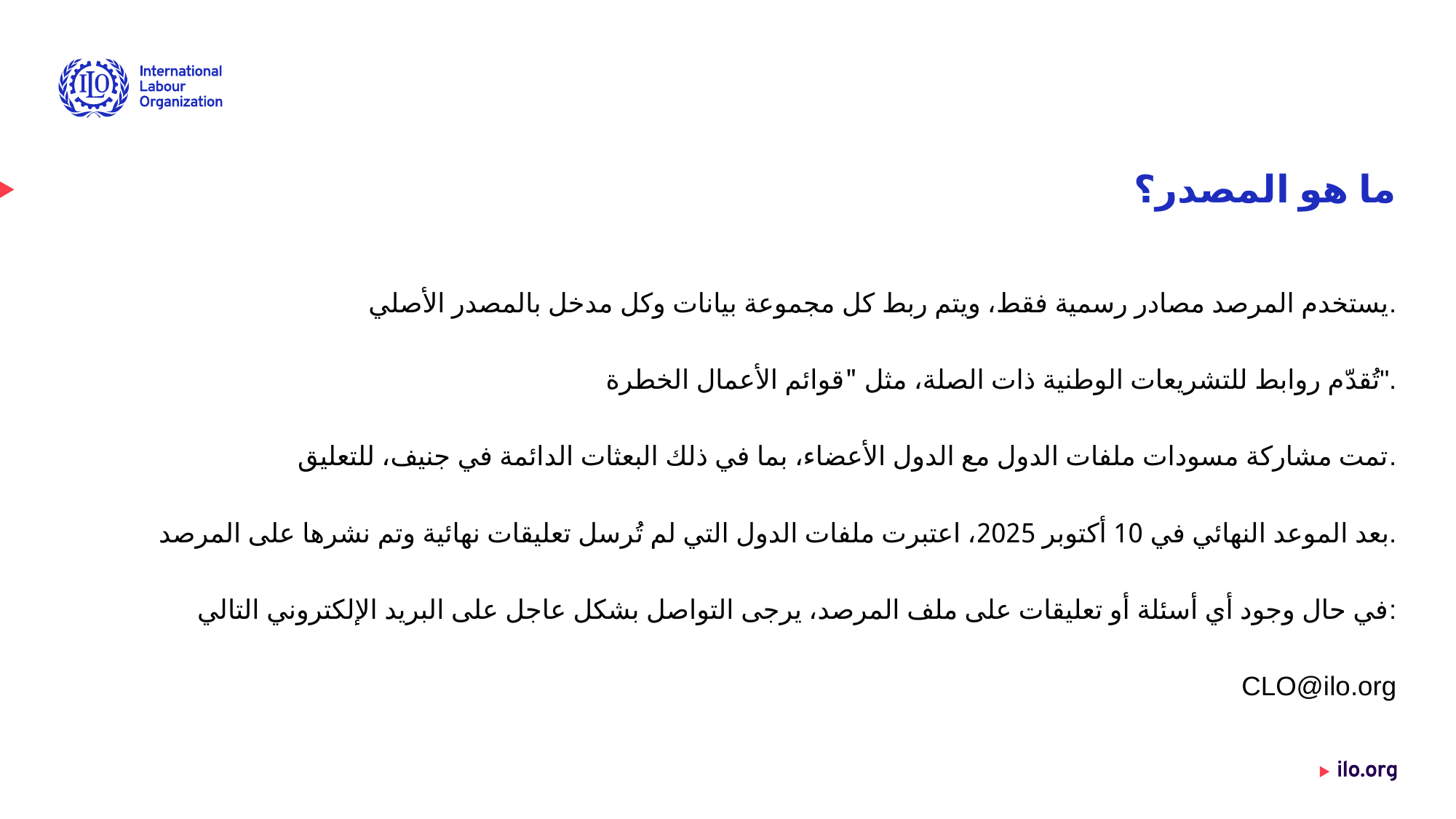

# ما هو المصدر؟
يستخدم المرصد مصادر رسمية فقط، ويتم ربط كل مجموعة بيانات وكل مدخل بالمصدر الأصلي.
تُقدّم روابط للتشريعات الوطنية ذات الصلة، مثل "قوائم الأعمال الخطرة".
تمت مشاركة مسودات ملفات الدول مع الدول الأعضاء، بما في ذلك البعثات الدائمة في جنيف، للتعليق.
بعد الموعد النهائي في 10 أكتوبر 2025، اعتبرت ملفات الدول التي لم تُرسل تعليقات نهائية وتم نشرها على المرصد.
في حال وجود أي أسئلة أو تعليقات على ملف المرصد، يرجى التواصل بشكل عاجل على البريد الإلكتروني التالي:
CLO@ilo.org